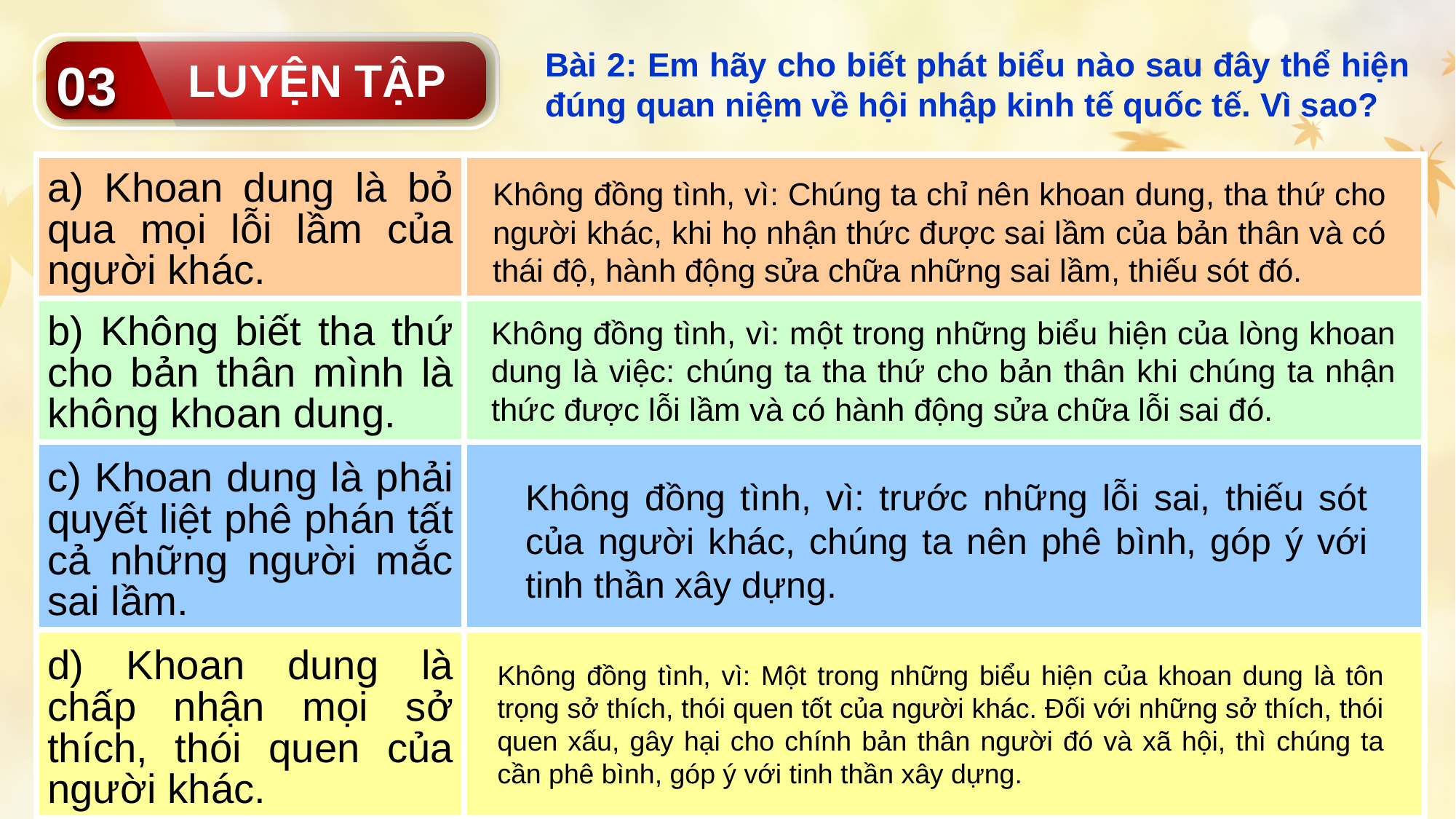

Bài 2: Em hãy cho biết phát biểu nào sau đây thể hiện đúng quan niệm về hội nhập kinh tế quốc tế. Vì sao?

03
LUYỆN TẬP
| a) Khoan dung là bỏ qua mọi lỗi lầm của người khác. |  |
| --- | --- |
| b) Không biết tha thứ cho bản thân mình là không khoan dung. |  |
| c) Khoan dung là phải quyết liệt phê phán tất cả những người mắc sai lầm. |  |
| d) Khoan dung là chấp nhận mọi sở thích, thói quen của người khác. |  |
Không đồng tình, vì: Chúng ta chỉ nên khoan dung, tha thứ cho người khác, khi họ nhận thức được sai lầm của bản thân và có thái độ, hành động sửa chữa những sai lầm, thiếu sót đó.
Không đồng tình, vì: một trong những biểu hiện của lòng khoan dung là việc: chúng ta tha thứ cho bản thân khi chúng ta nhận thức được lỗi lầm và có hành động sửa chữa lỗi sai đó.
Không đồng tình, vì: trước những lỗi sai, thiếu sót của người khác, chúng ta nên phê bình, góp ý với tinh thần xây dựng.
Không đồng tình, vì: Một trong những biểu hiện của khoan dung là tôn trọng sở thích, thói quen tốt của người khác. Đối với những sở thích, thói quen xấu, gây hại cho chính bản thân người đó và xã hội, thì chúng ta cần phê bình, góp ý với tinh thần xây dựng.